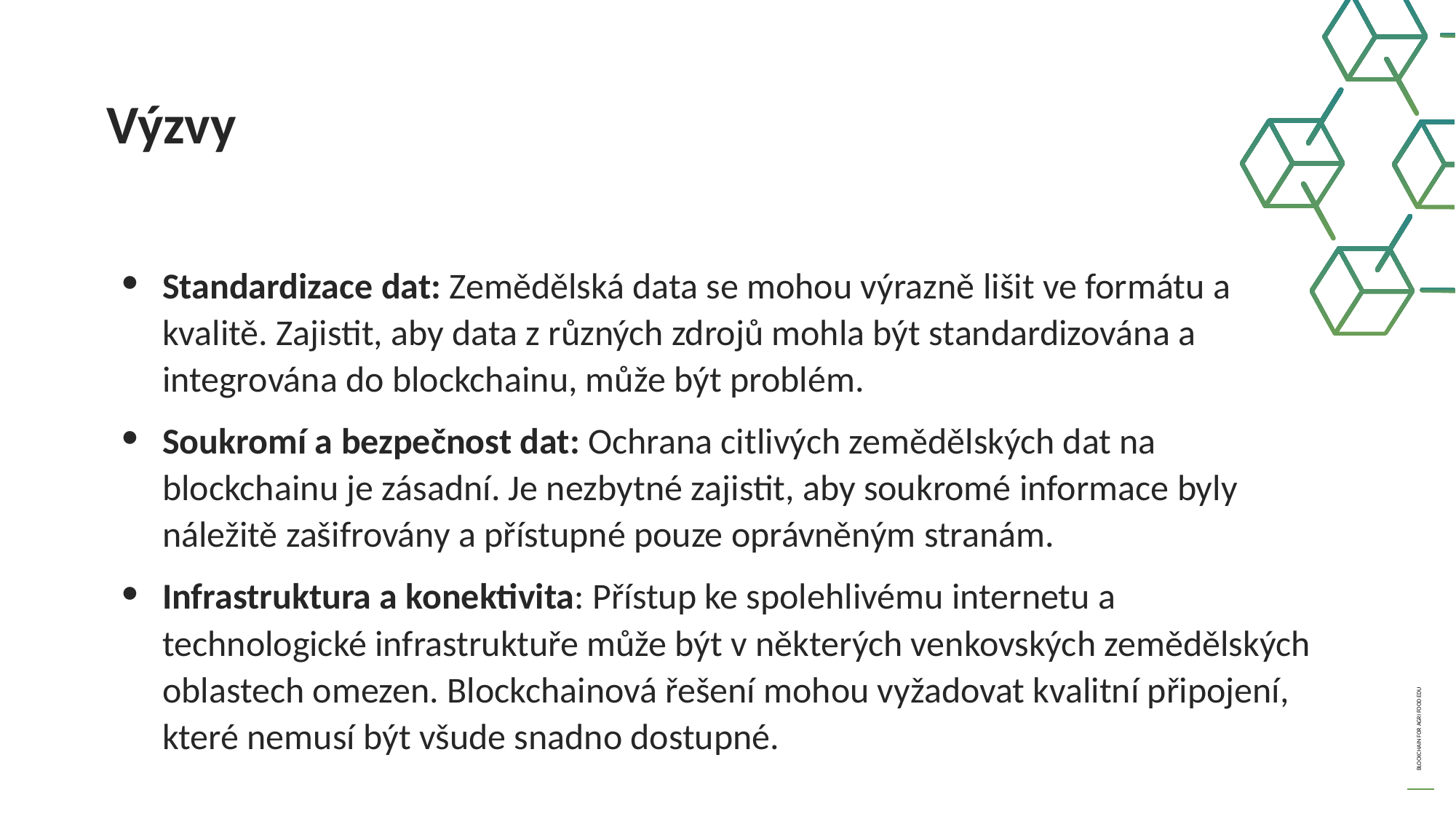

Výzvy
Standardizace dat: Zemědělská data se mohou výrazně lišit ve formátu a kvalitě. Zajistit, aby data z různých zdrojů mohla být standardizována a integrována do blockchainu, může být problém.
Soukromí a bezpečnost dat: Ochrana citlivých zemědělských dat na blockchainu je zásadní. Je nezbytné zajistit, aby soukromé informace byly náležitě zašifrovány a přístupné pouze oprávněným stranám.
Infrastruktura a konektivita: Přístup ke spolehlivému internetu a technologické infrastruktuře může být v některých venkovských zemědělských oblastech omezen. Blockchainová řešení mohou vyžadovat kvalitní připojení, které nemusí být všude snadno dostupné.